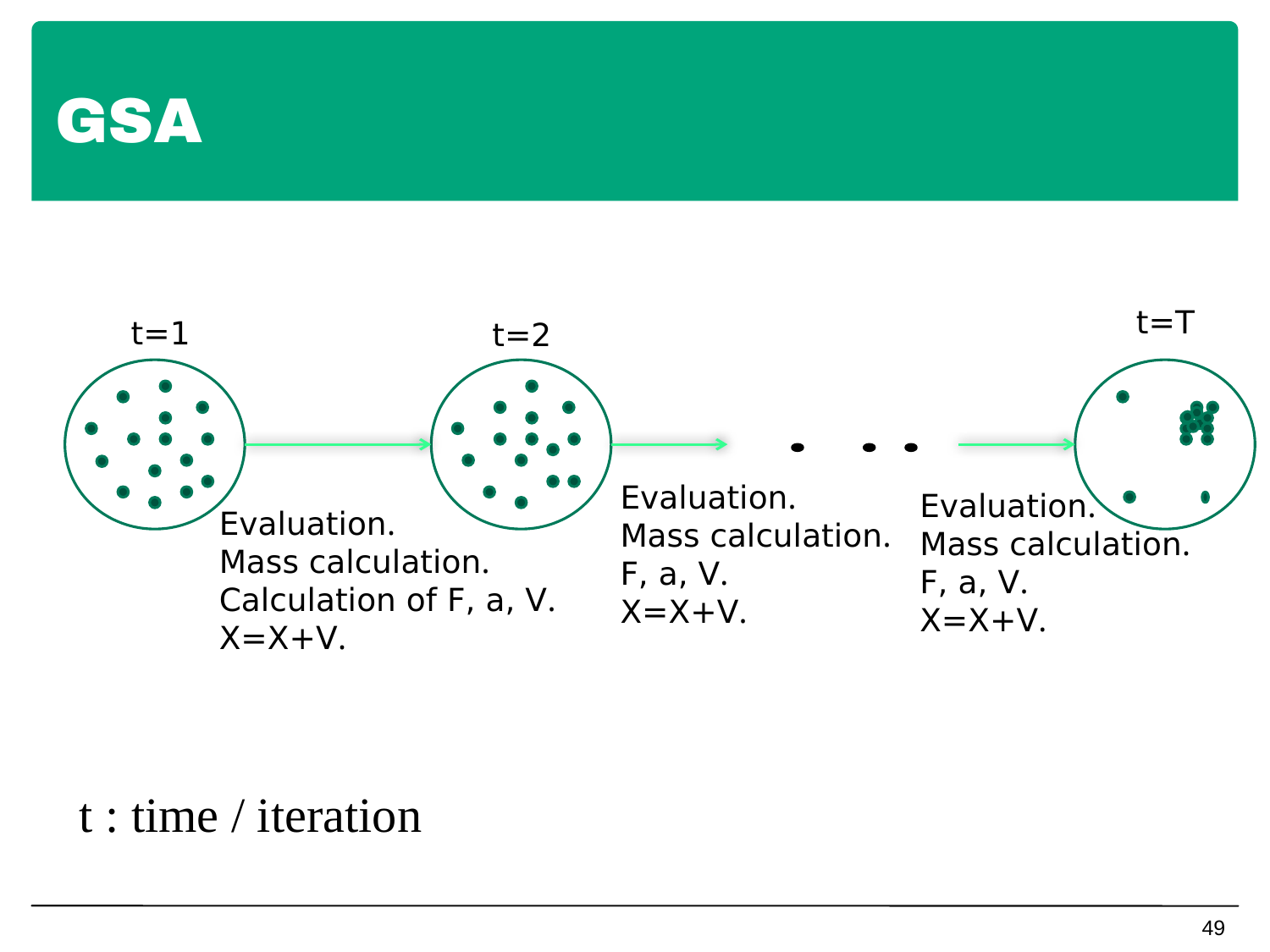

# GSA
t=T
t=1
t=2

.Evaluation
.Mass calculation
.F, a, V
.X=X+V

.Evaluation
.Mass calculation
.F, a, V
.X=X+V

.Evaluation
.Mass calculation
.Calculation of F, a, V
.X=X+V
t : time / iteration
49